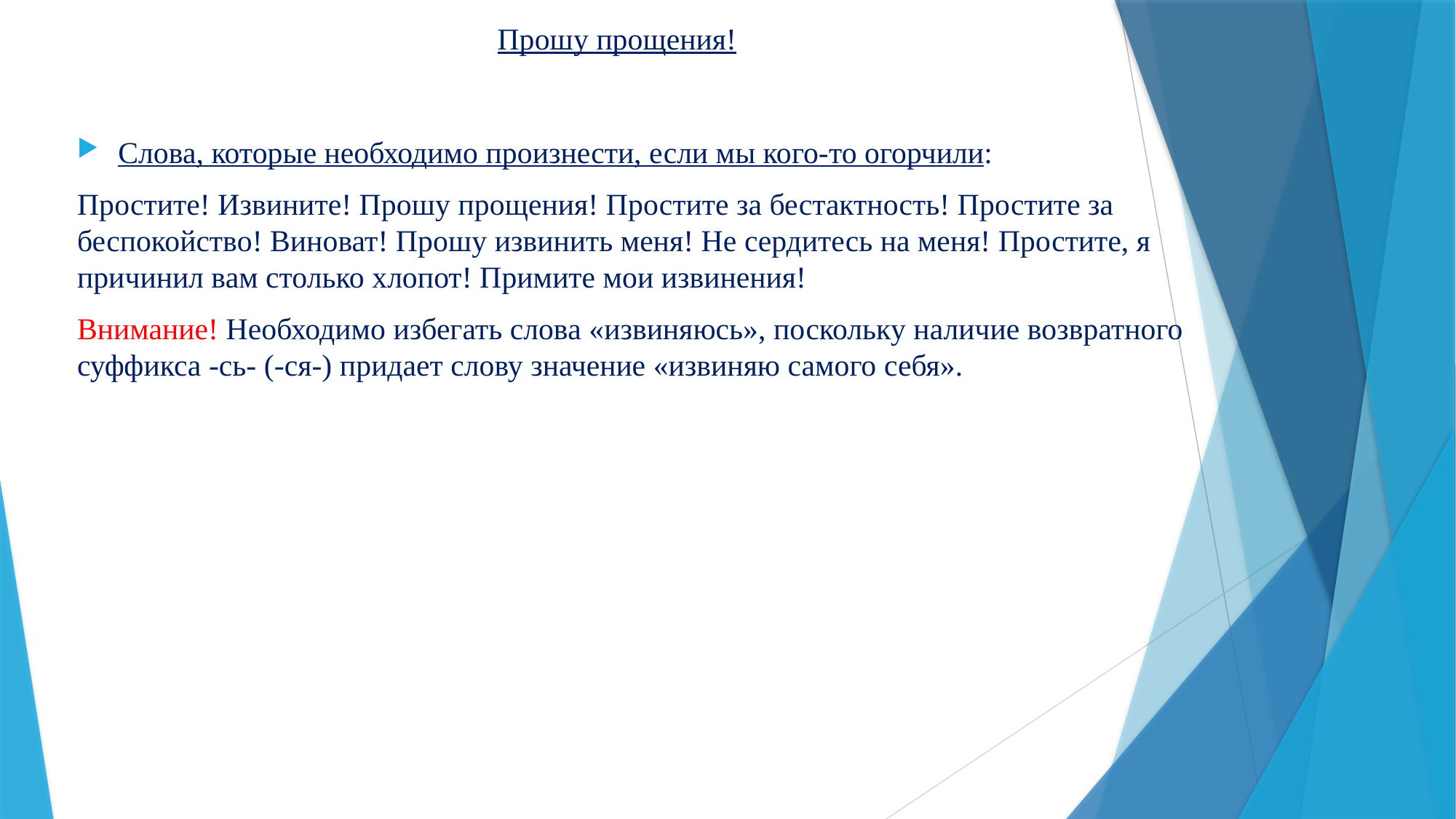

# Прошу прощения!
Слова, которые необходимо произнести, если мы кого-то огорчили:
Простите! Извините! Прошу прощения! Простите за бестактность! Простите за беспокойство! Виноват! Прошу извинить меня! Не сердитесь на меня! Простите, я причинил вам столько хлопот! Примите мои извинения!
Внимание! Необходимо избегать слова «извиняюсь», поскольку наличие возвратного суффикса -сь- (-ся-) придает слову значение «извиняю самого себя».